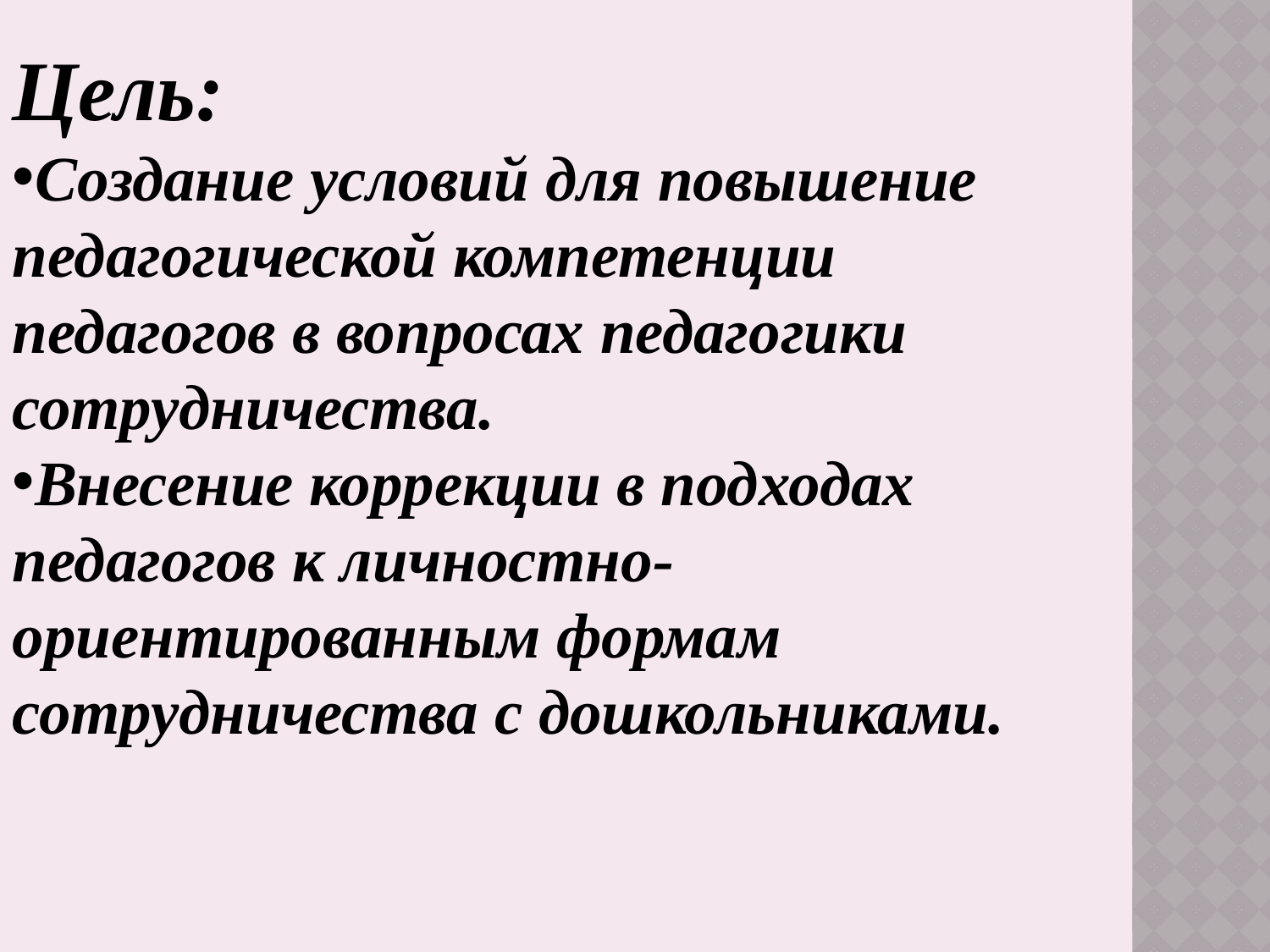

Цель:
Создание условий для повышение педагогической компетенции  педагогов в вопросах педагогики сотрудничества.
Внесение коррекции в подходах  педагогов к личностно-ориентированным формам сотрудничества с дошкольниками.